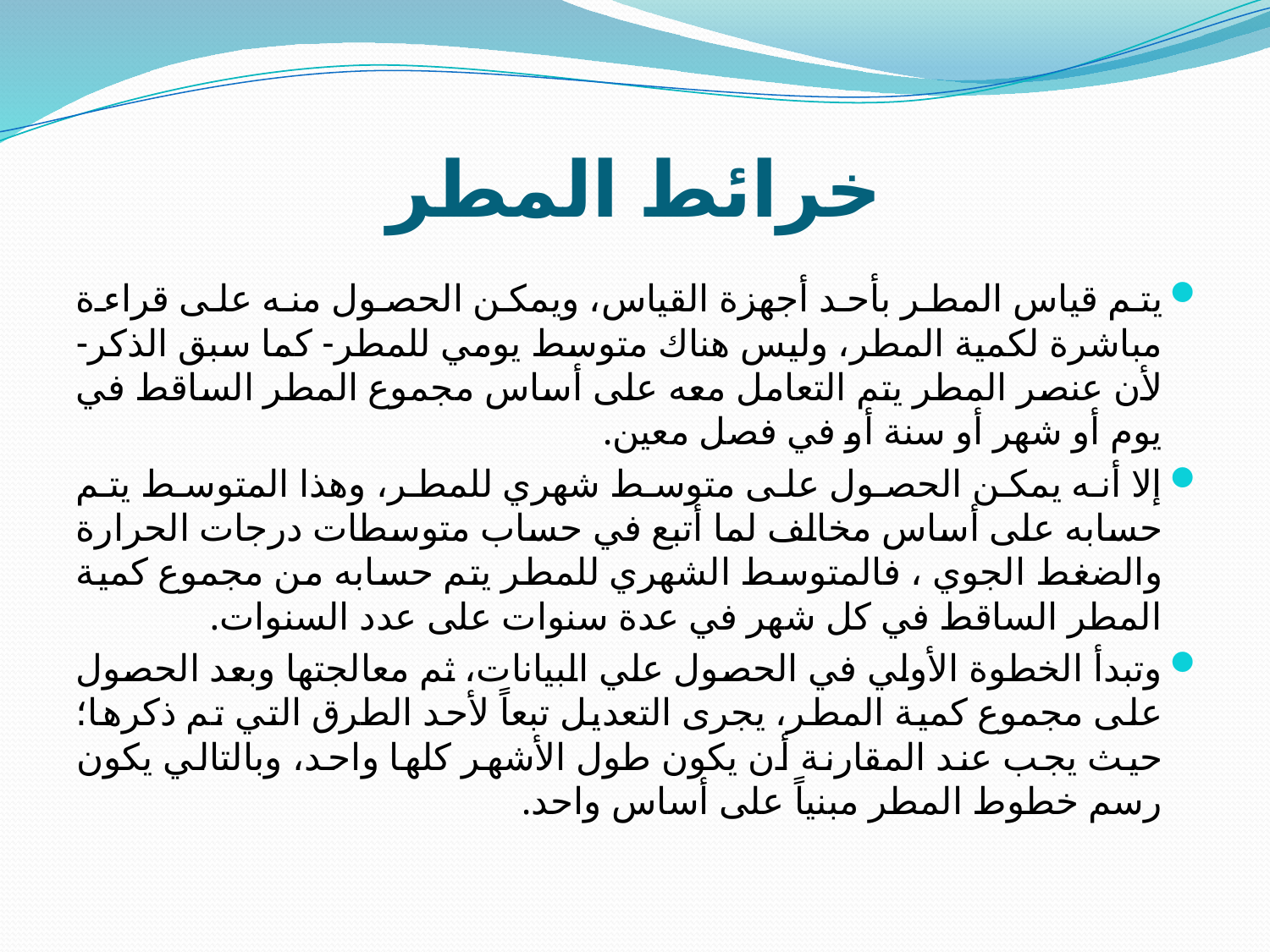

# خرائط المطر
يتم قياس المطر بأحد أجهزة القياس، ويمكن الحصول منه على قراءة مباشرة لكمية المطر، وليس هناك متوسط يومي للمطر- كما سبق الذكر- لأن عنصر المطر يتم التعامل معه على أساس مجموع المطر الساقط في يوم أو شهر أو سنة أو في فصل معين.
إلا أنه يمكن الحصول على متوسط شهري للمطر، وهذا المتوسط يتم حسابه على أساس مخالف لما أتبع في حساب متوسطات درجات الحرارة والضغط الجوي ، فالمتوسط الشهري للمطر يتم حسابه من مجموع كمية المطر الساقط في كل شهر في عدة سنوات على عدد السنوات.
وتبدأ الخطوة الأولي في الحصول علي البيانات، ثم معالجتها وبعد الحصول على مجموع كمية المطر، يجرى التعديل تبعاً لأحد الطرق التي تم ذكرها؛ حيث يجب عند المقارنة أن يكون طول الأشهر كلها واحد، وبالتالي يكون رسم خطوط المطر مبنياً على أساس واحد.